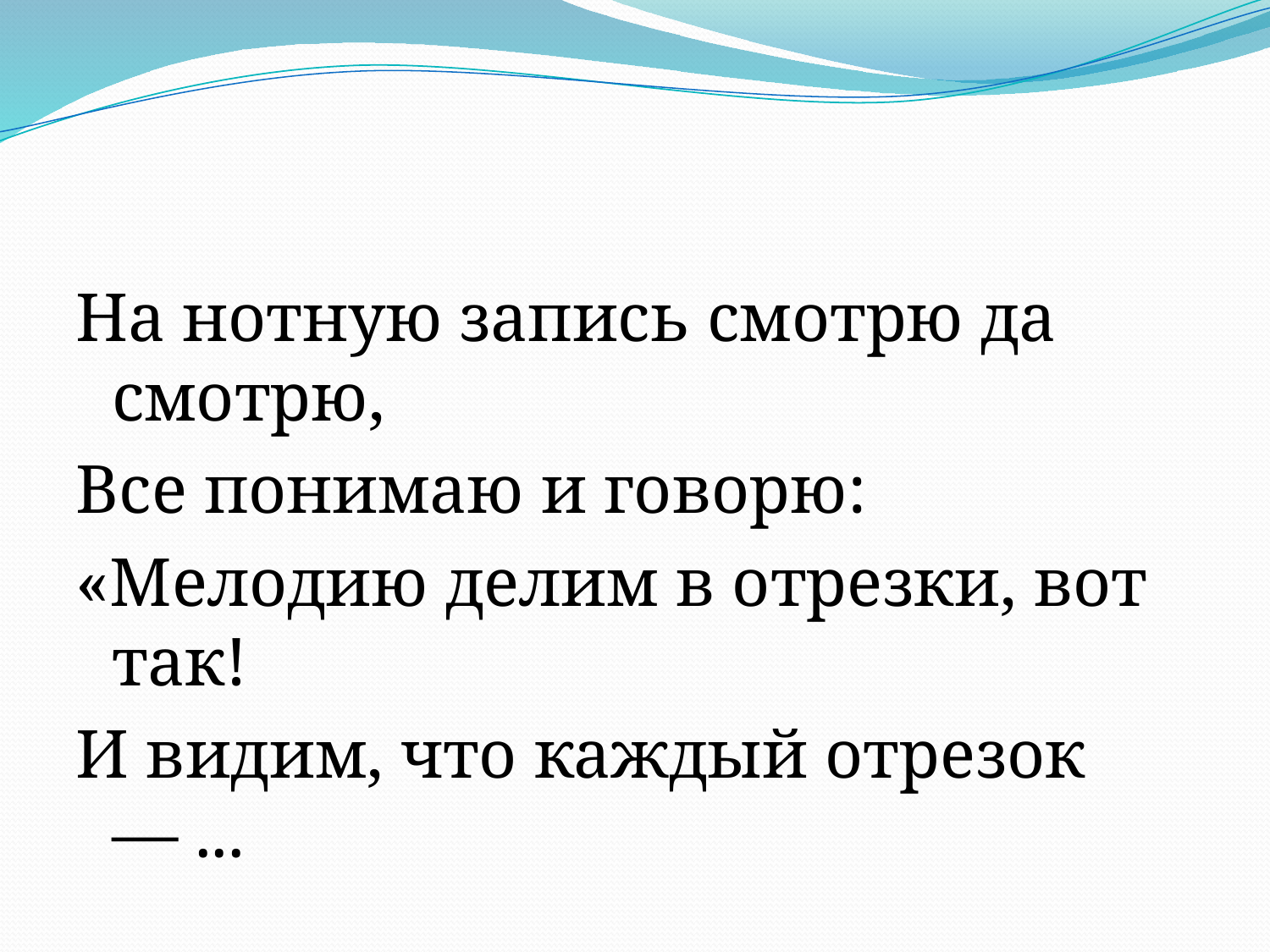

На нотную запись смотрю да смотрю,
Все понимаю и говорю:
«Мелодию делим в отрезки, вот так!
И видим, что каждый отрезок — ...